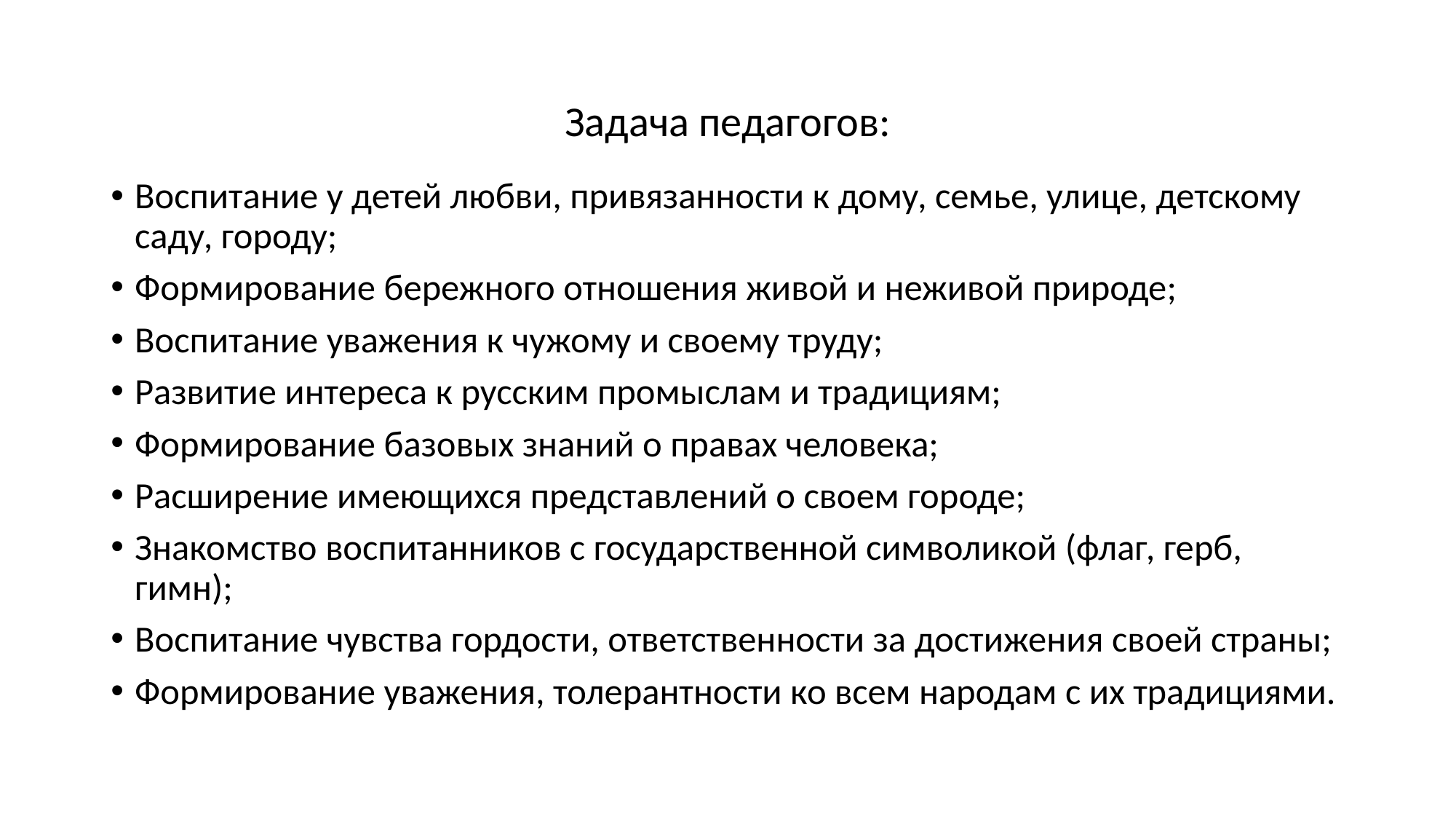

# Задача педагогов:
Воспитание у детей любви, привязанности к дому, семье, улице, детскому саду, городу;
Формирование бережного отношения живой и неживой природе;
Воспитание уважения к чужому и своему труду;
Развитие интереса к русским промыслам и традициям;
Формирование базовых знаний о правах человека;
Расширение имеющихся представлений о своем городе;
Знакомство воспитанников с государственной символикой (флаг, герб, гимн);
Воспитание чувства гордости, ответственности за достижения своей страны;
Формирование уважения, толерантности ко всем народам с их традициями.